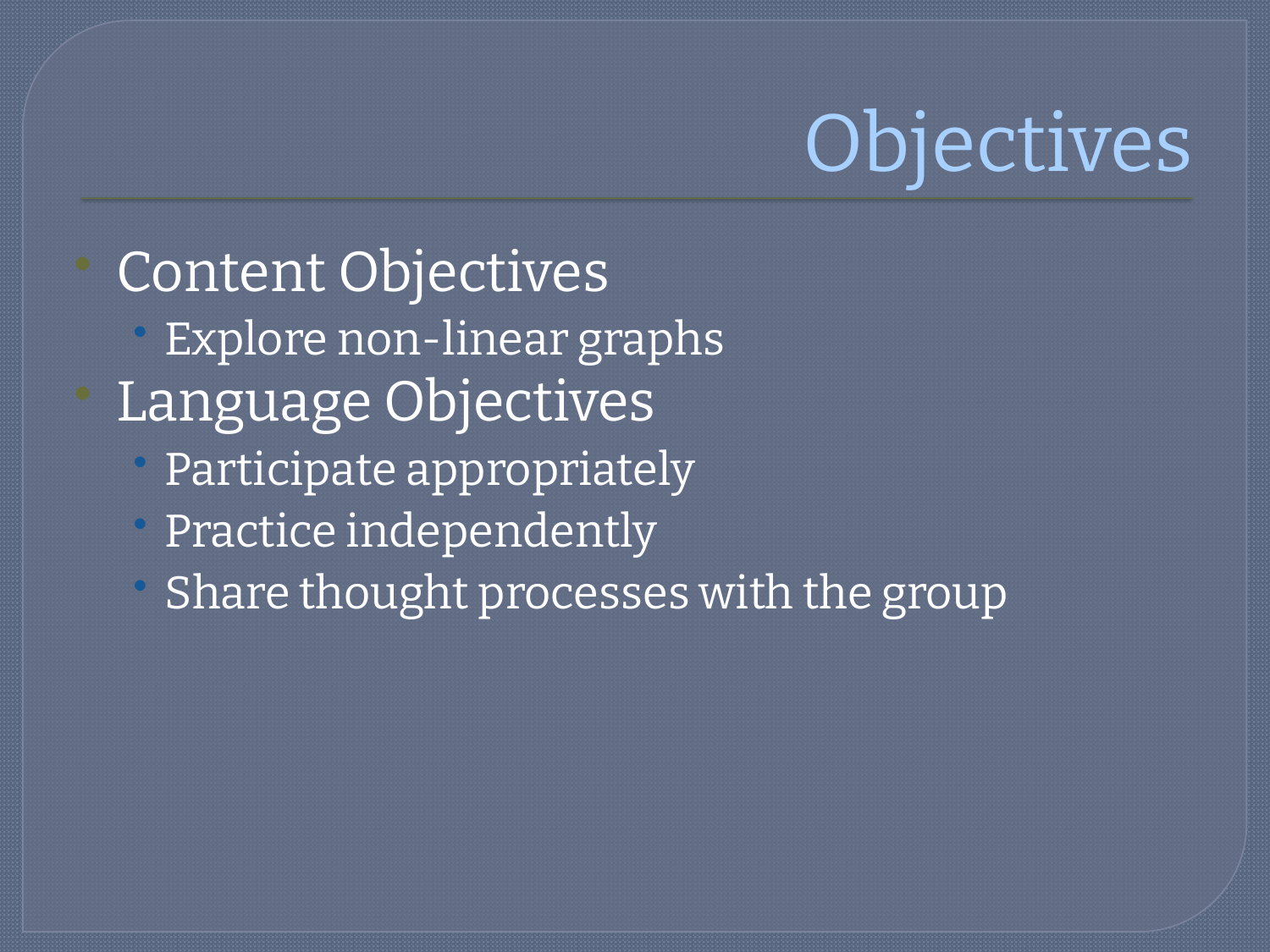

# Objectives
Content Objectives
Explore non-linear graphs
Language Objectives
Participate appropriately
Practice independently
Share thought processes with the group